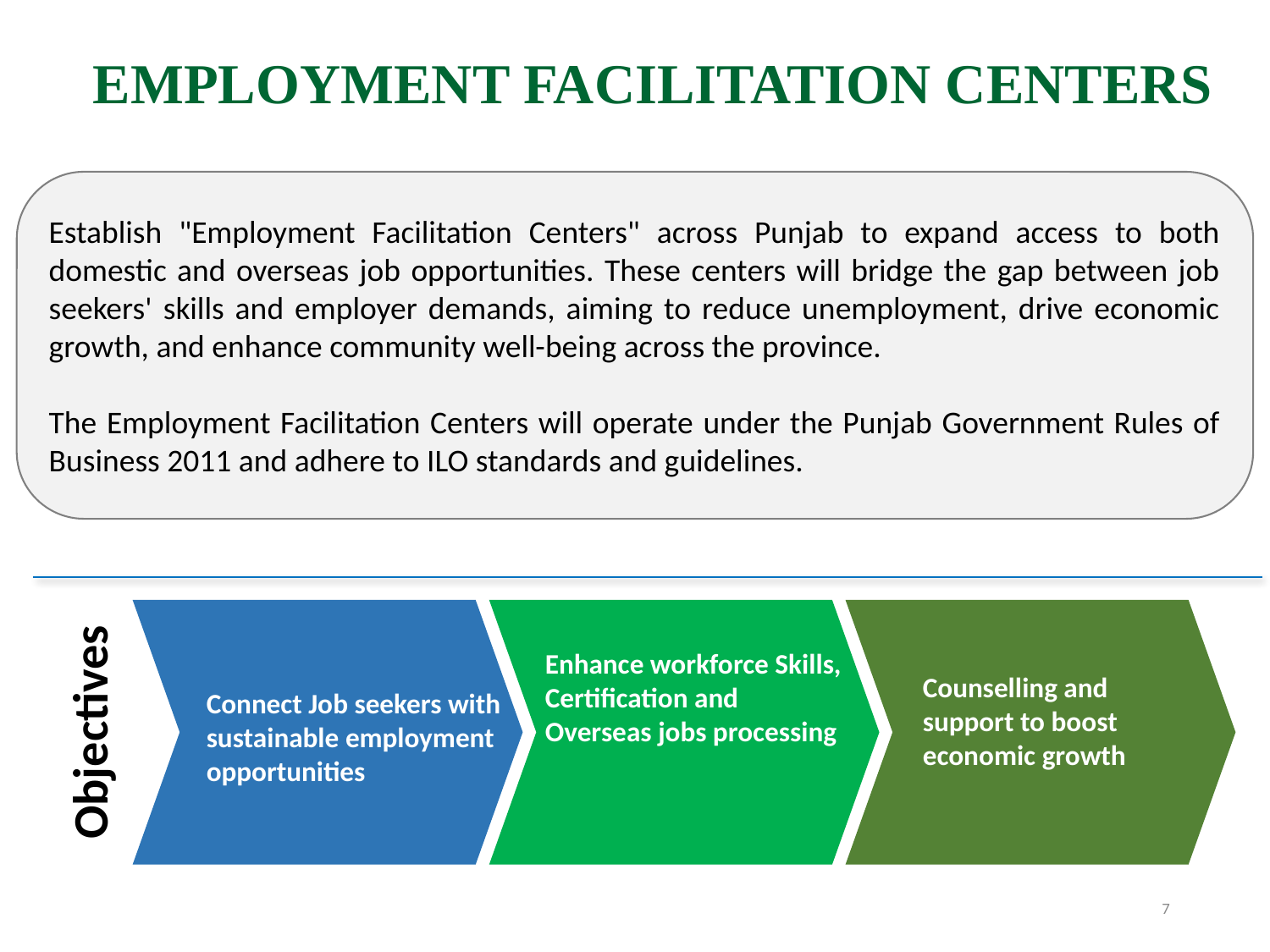

# EMPLOYMENT FACILITATION CENTERS
Establish "Employment Facilitation Centers" across Punjab to expand access to both domestic and overseas job opportunities. These centers will bridge the gap between job seekers' skills and employer demands, aiming to reduce unemployment, drive economic growth, and enhance community well-being across the province.

The Employment Facilitation Centers will operate under the Punjab Government Rules of Business 2011 and adhere to ILO standards and guidelines.

Enhance workforce Skills, Certification and Overseas jobs processing
Counselling and support to boost economic growth
Connect Job seekers with sustainable employment opportunities
Objectives
7